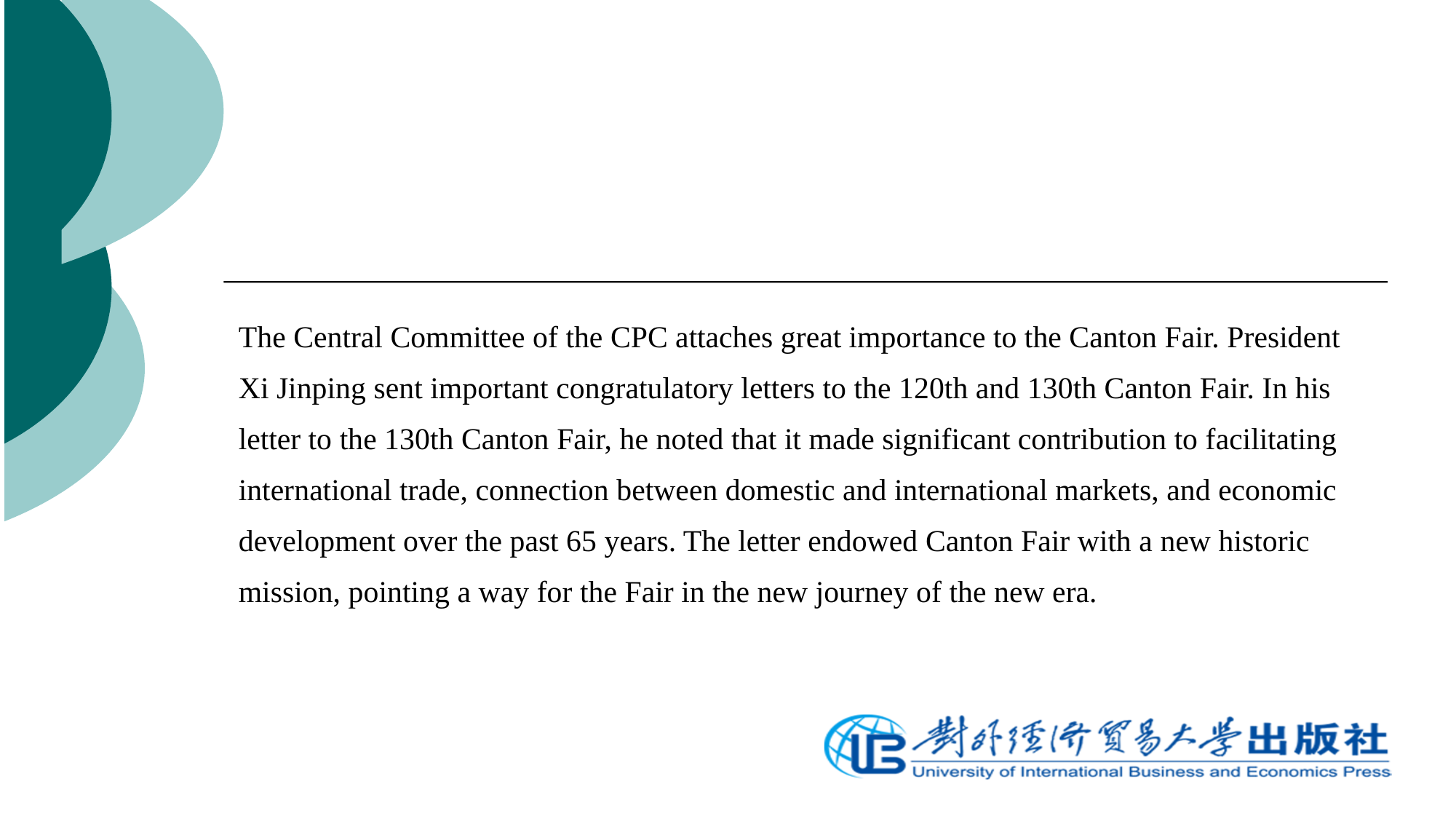

The Central Committee of the CPC attaches great importance to the Canton Fair. President Xi Jinping sent important congratulatory letters to the 120th and 130th Canton Fair. In his letter to the 130th Canton Fair, he noted that it made significant contribution to facilitating international trade, connection between domestic and international markets, and economic development over the past 65 years. The letter endowed Canton Fair with a new historic mission, pointing a way for the Fair in the new journey of the new era.